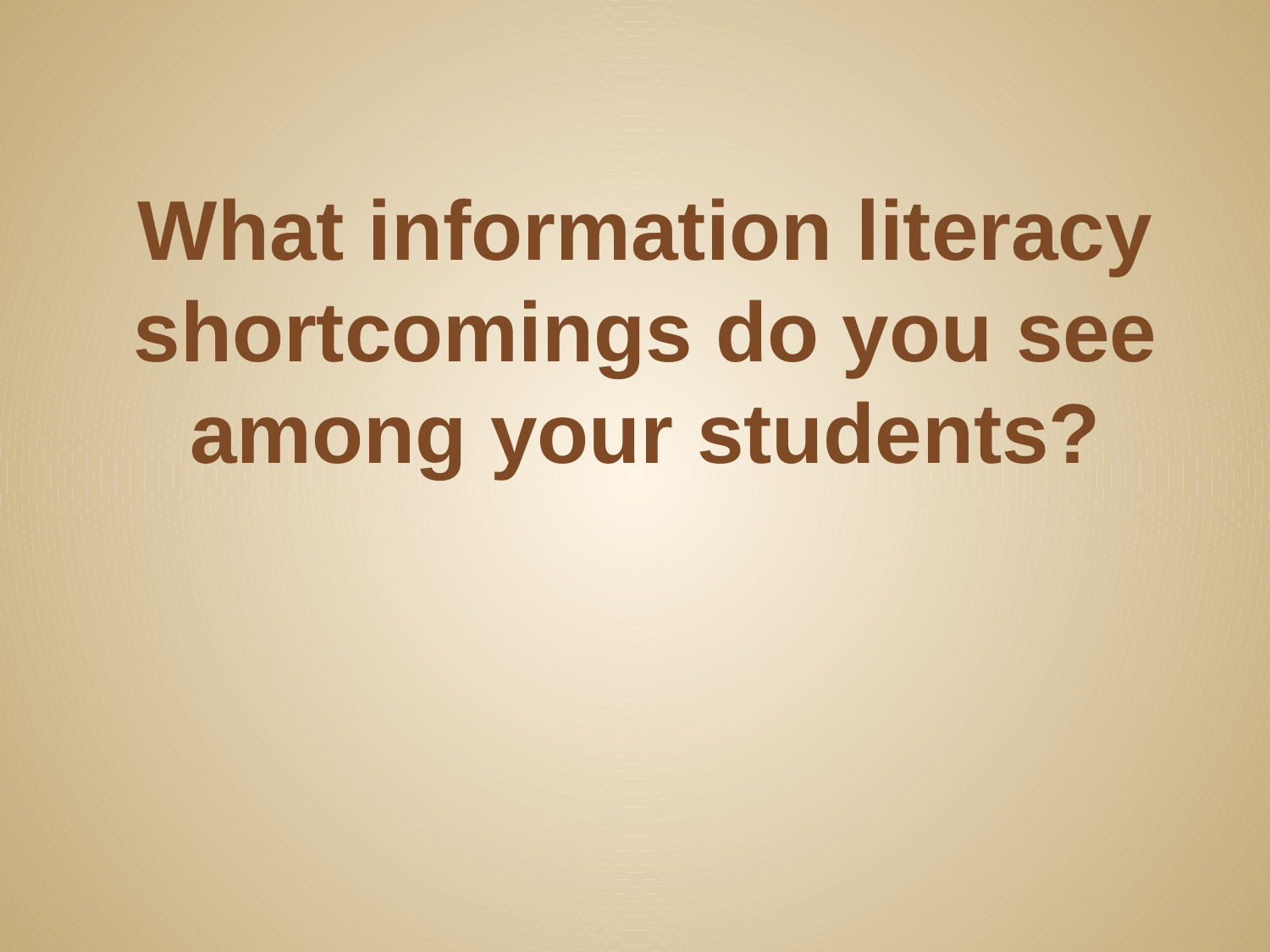

# What information literacy shortcomings do you see among your students?